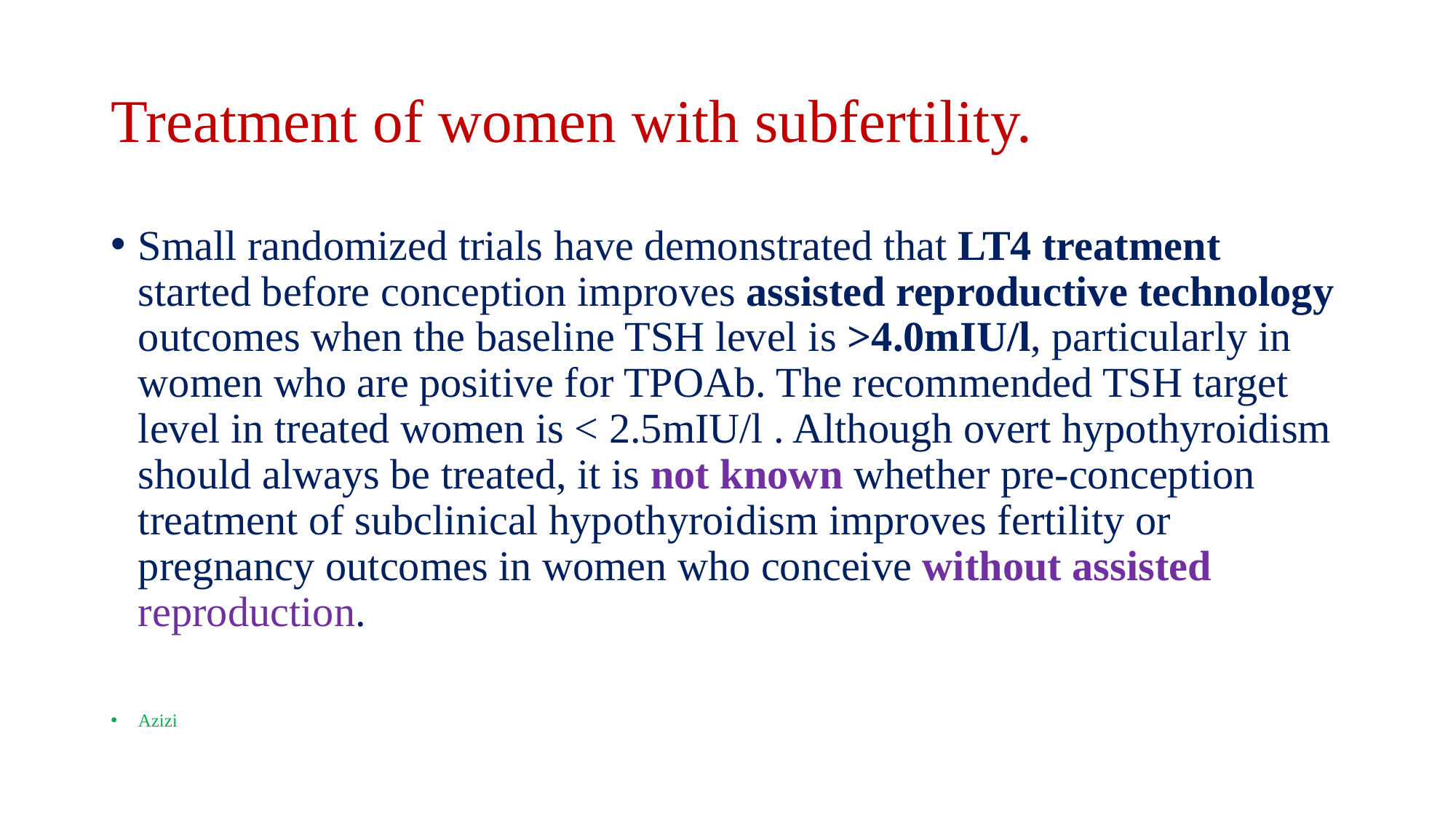

# Treatment of women with subfertility.
Small randomized trials have demonstrated that LT4 treatment started before conception improves assisted reproductive technology outcomes when the baseline TSH level is >4.0mIU/l, particularly in women who are positive for TPOAb. The recommended TSH target level in treated women is < 2.5mIU/l . Although overt hypothyroidism should always be treated, it is not known whether pre-conception treatment of subclinical hypothyroidism improves fertility or pregnancy outcomes in women who conceive without assisted reproduction.

Azizi